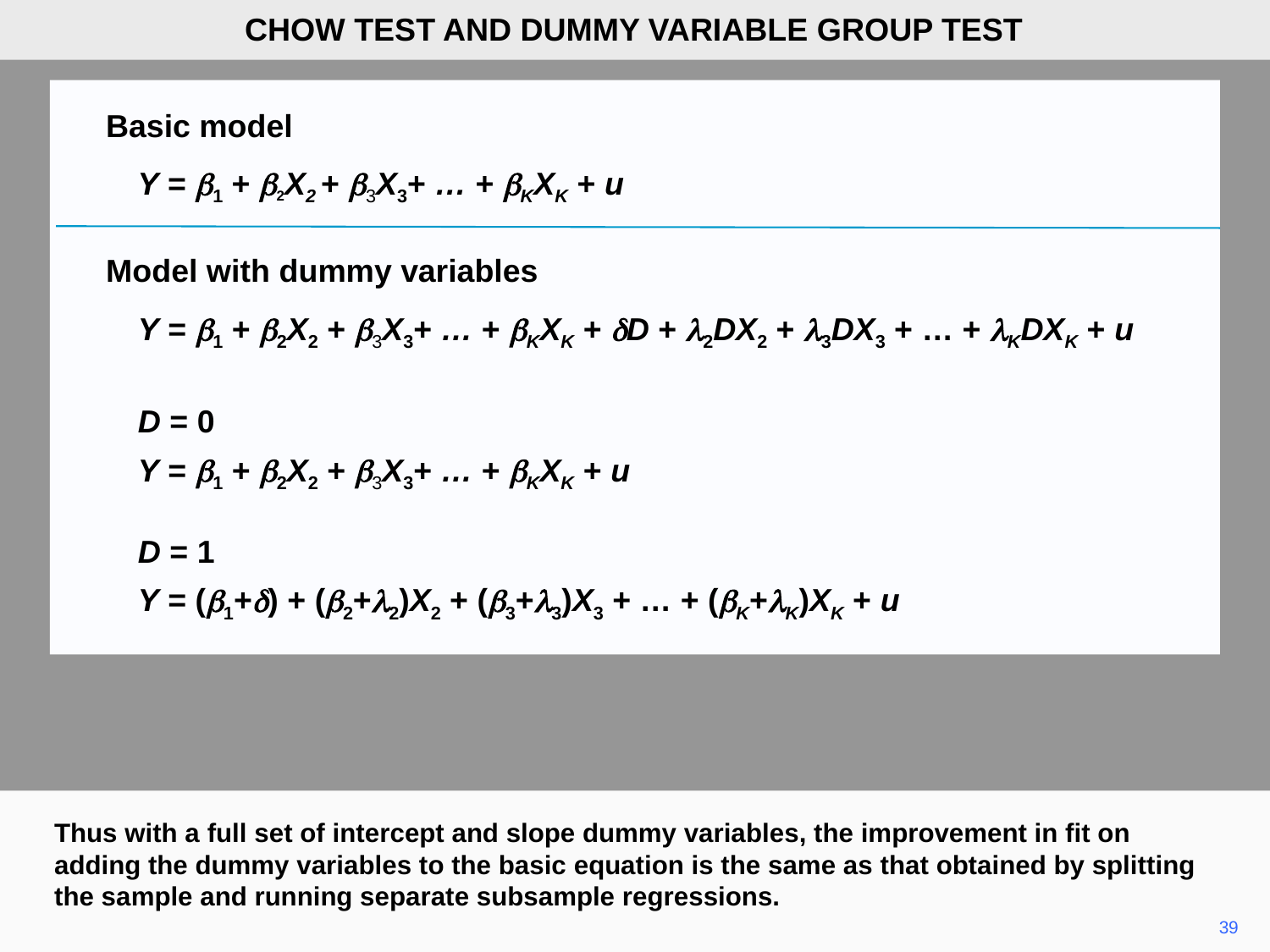

CHOW TEST AND DUMMY VARIABLE GROUP TEST

	Basic model
Y = β1 + β2X2 + β3X3+ … + βKXK + u

	Model with dummy variables
Y = β1 + β2X2 + β3X3+ … + βKXK + δD + λ2DX2 + λ3DX3 + … + λKDXK + u

D = 0
Y = β1 + β2X2 + β3X3+ … + βKXK + u

D = 1
Y = (β1+δ) + (β2+λ2)X2 + (β3+λ3)X3 + … + (βK+λK)XK + u

Thus with a full set of intercept and slope dummy variables, the improvement in fit on adding the dummy variables to the basic equation is the same as that obtained by splitting the sample and running separate subsample regressions.
39